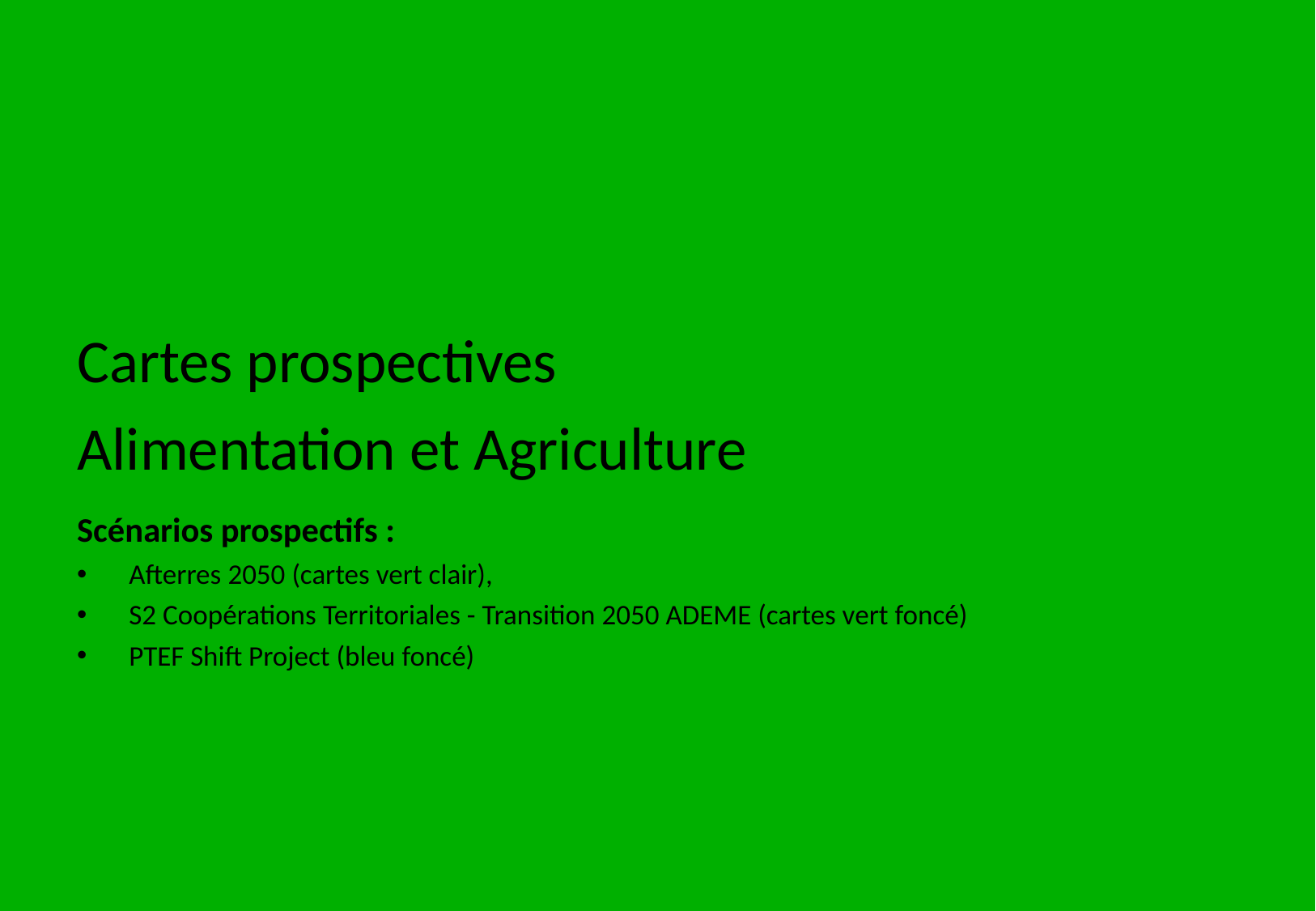

Cartes prospectives
Alimentation et Agriculture

Scénarios prospectifs :
Afterres 2050 (cartes vert clair),
S2 Coopérations Territoriales - Transition 2050 ADEME (cartes vert foncé)
PTEF Shift Project (bleu foncé)